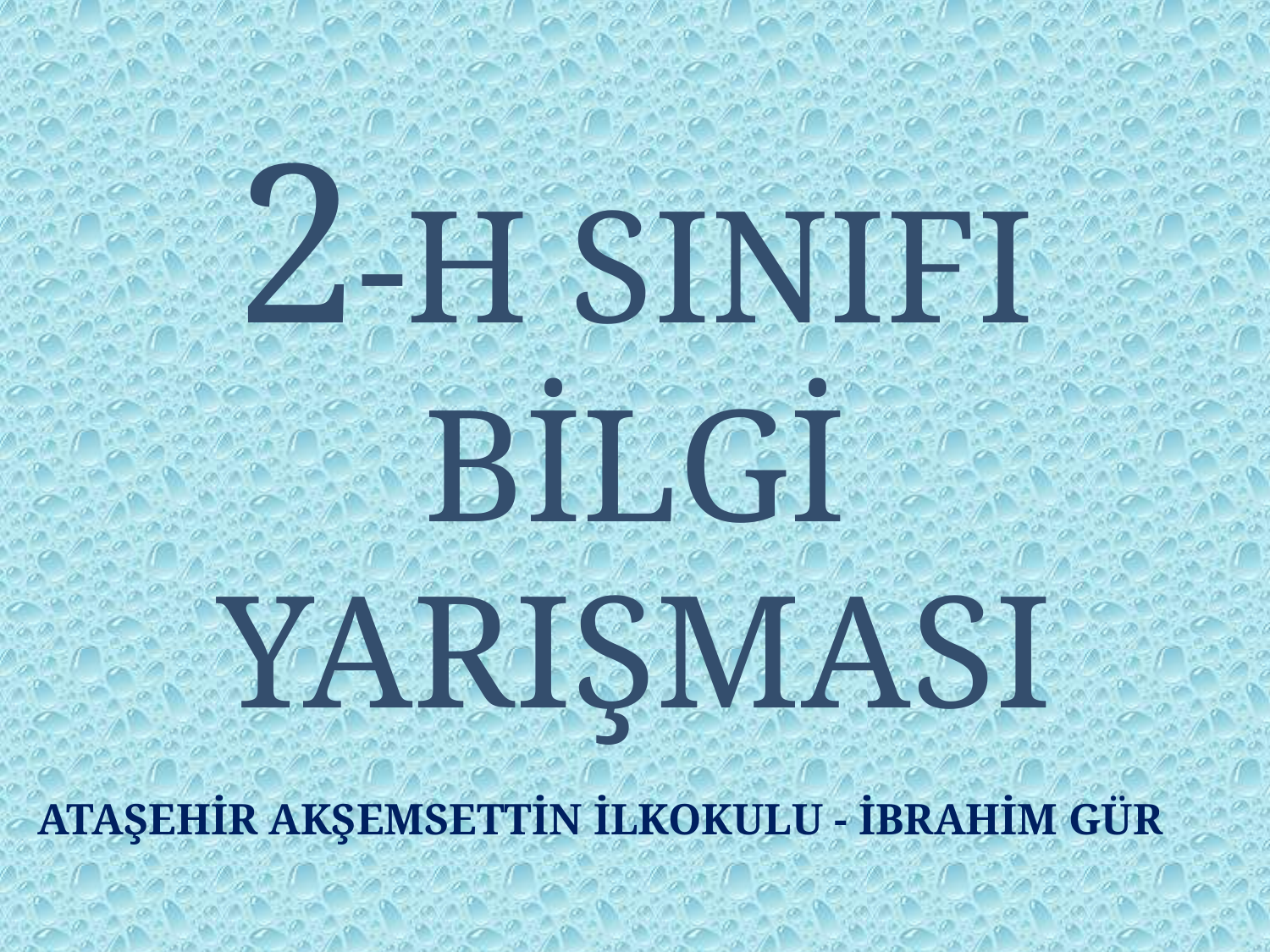

2-H SINIFI BİLGİ YARIŞMASI
ATAŞEHİR AKŞEMSETTİN İLKOKULU - İBRAHİM GÜR